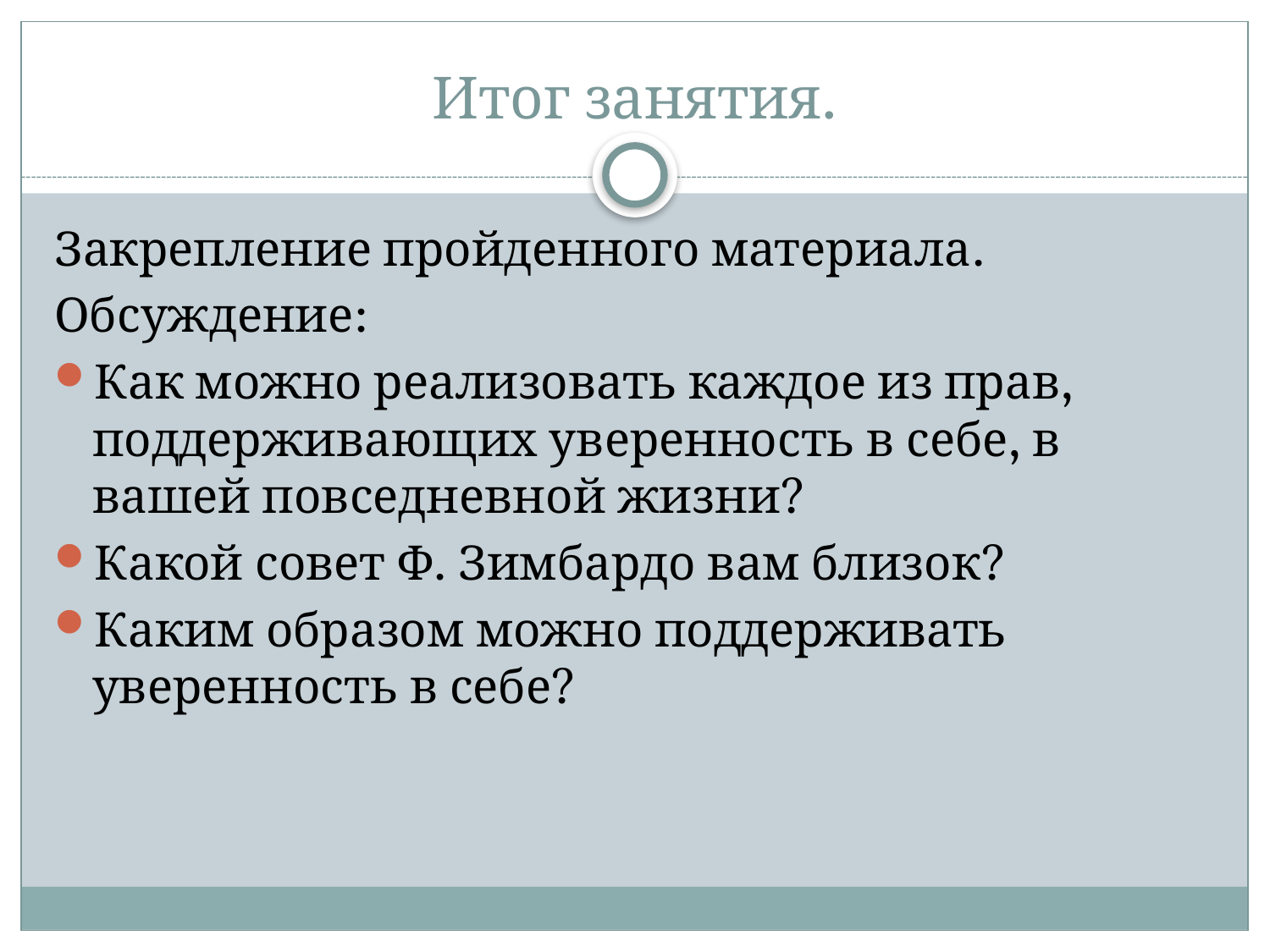

# Итог занятия.
Закрепление пройденного материала.
Обсуждение:
Как можно реализовать каждое из прав, поддерживающих уверенность в себе, в вашей повседневной жизни?
Какой совет Ф. Зимбардо вам близок?
Каким образом можно поддерживать уверенность в себе?